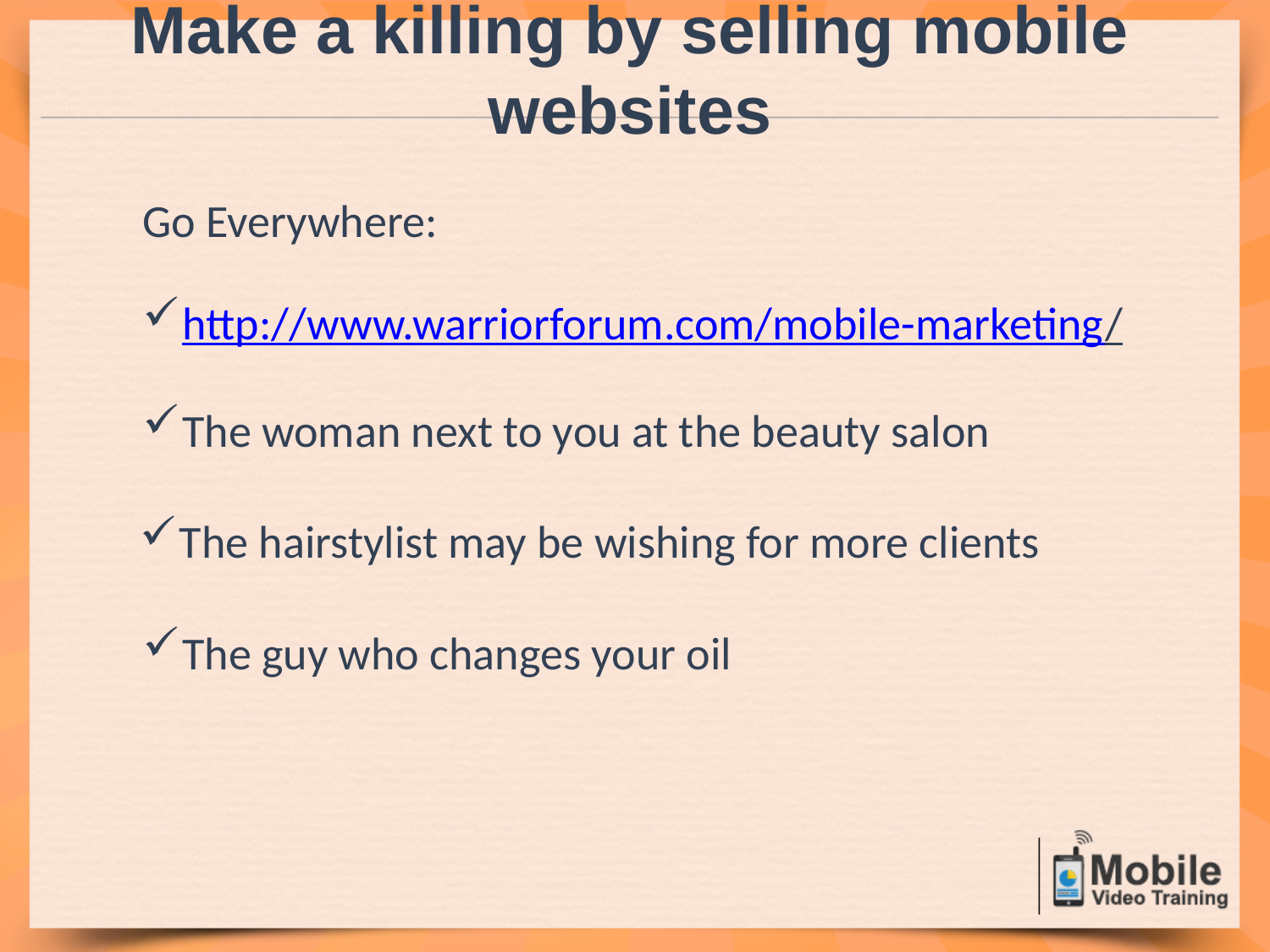

Make a killing by selling mobile websites
Go Everywhere:
http://www.warriorforum.com/mobile-marketing/
The woman next to you at the beauty salon
The hairstylist may be wishing for more clients
The guy who changes your oil